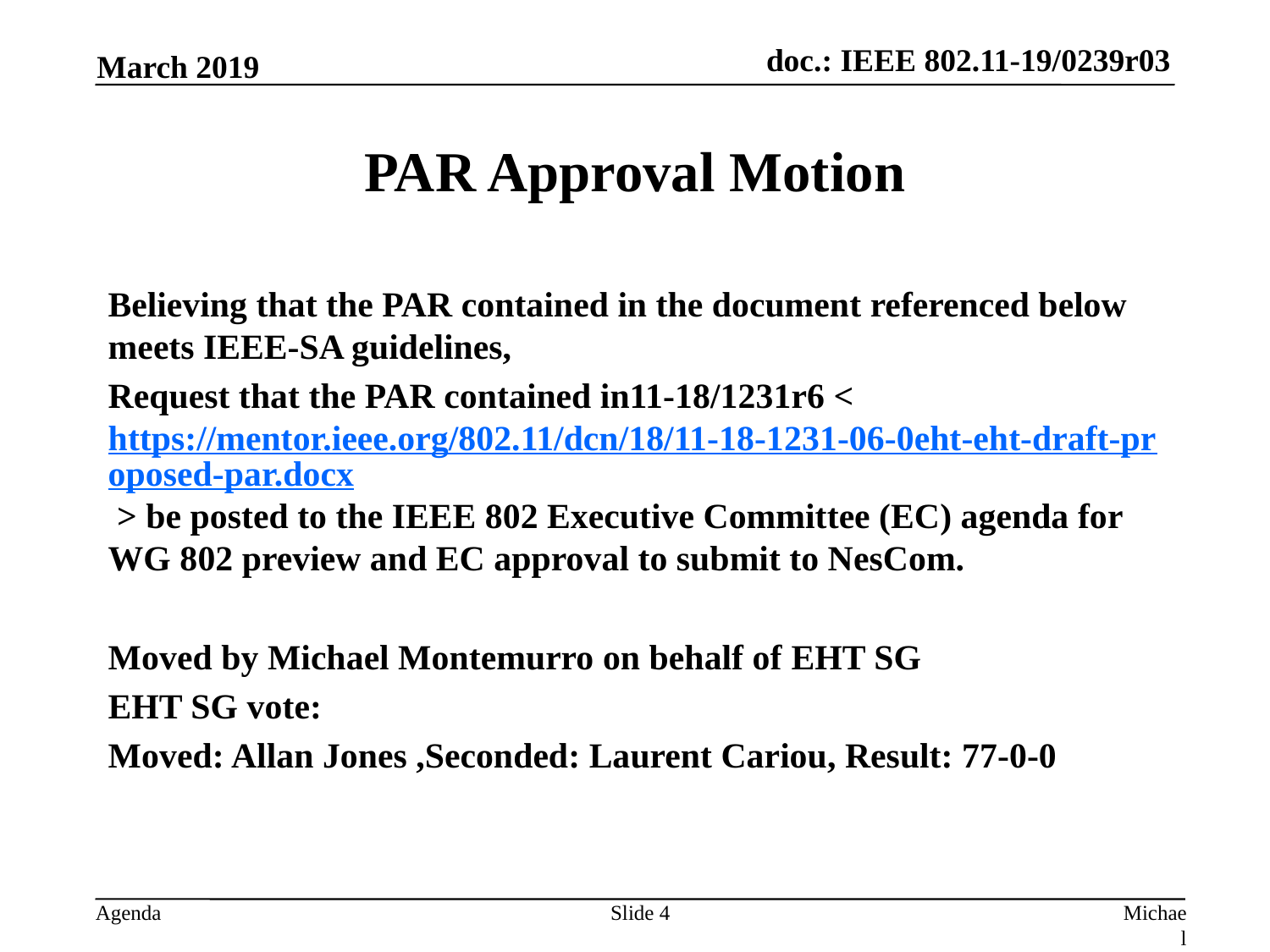

March 2019
# PAR Approval Motion
Believing that the PAR contained in the document referenced below meets IEEE-SA guidelines,
Request that the PAR contained in11-18/1231r6 <https://mentor.ieee.org/802.11/dcn/18/11-18-1231-06-0eht-eht-draft-proposed-par.docx > be posted to the IEEE 802 Executive Committee (EC) agenda for WG 802 preview and EC approval to submit to NesCom.

Moved by Michael Montemurro on behalf of EHT SG
EHT SG vote:
Moved: Allan Jones ,Seconded: Laurent Cariou, Result: 77-0-0

Slide 4
Michael Montemurro, BlackBerry